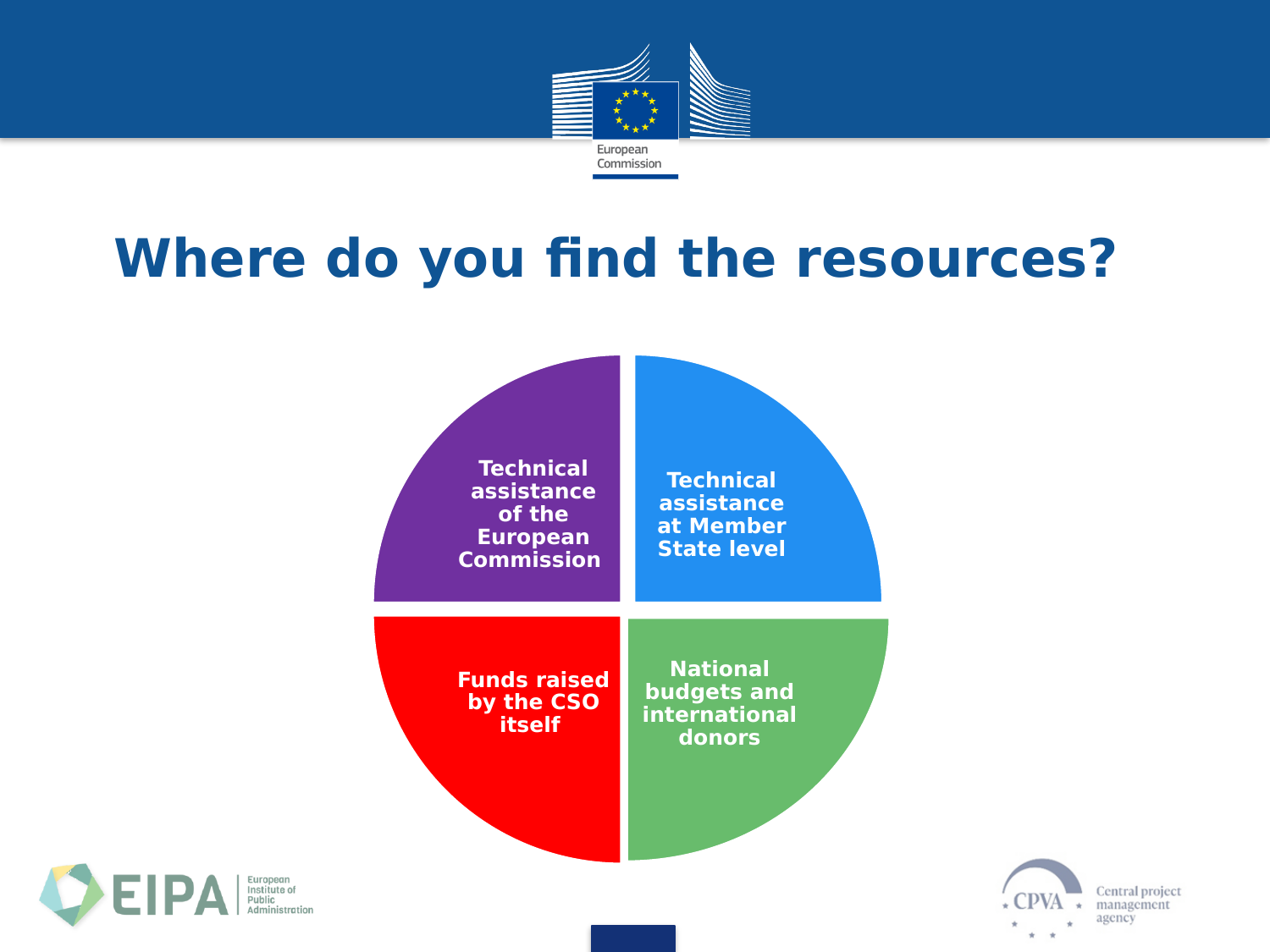

# Where do you find the resources?
Technical assistance of the European Commission
Technical assistance at Member State level
National budgets and international donors
Funds raised by the CSO itself